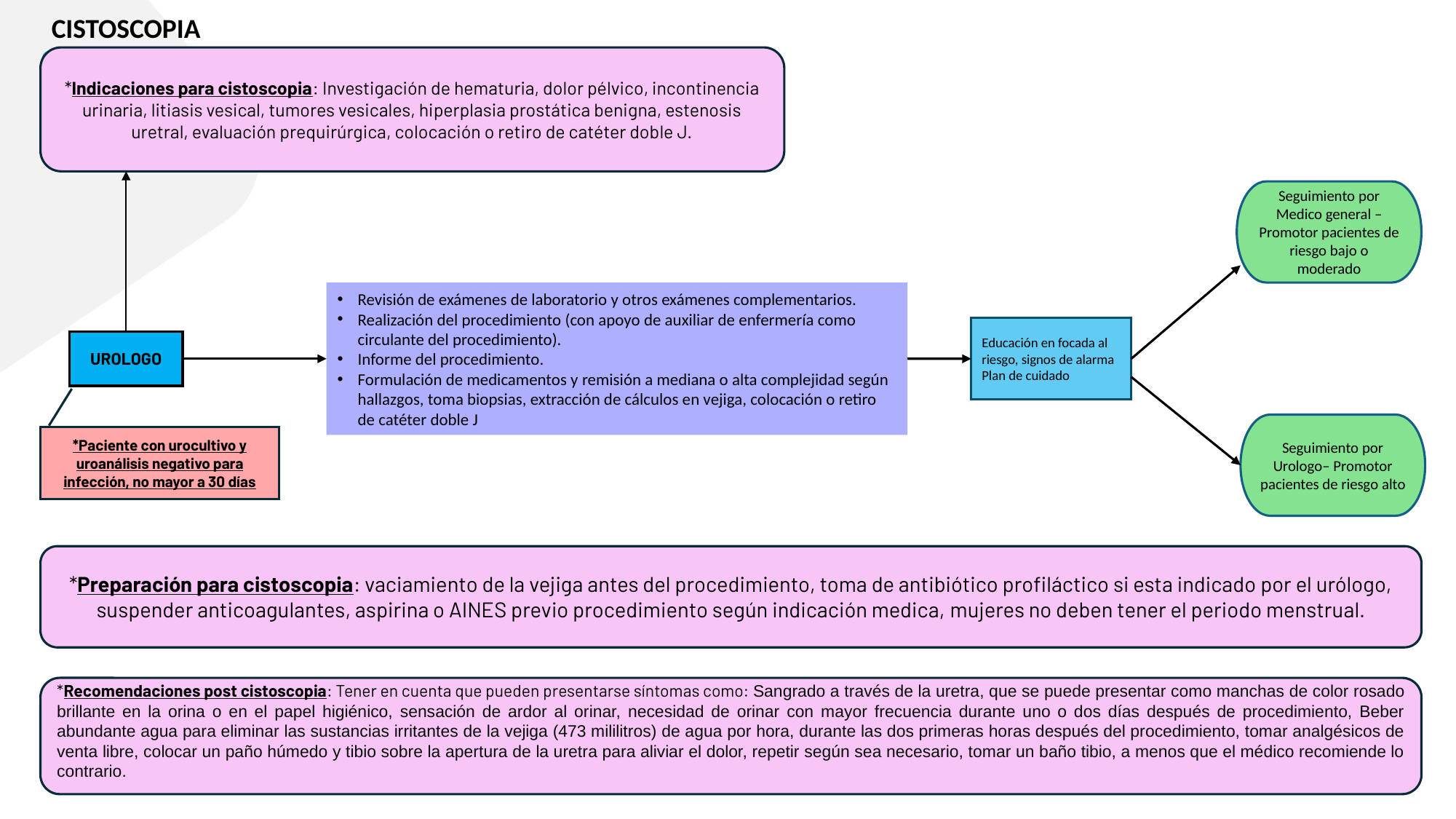

CISTOSCOPIA
*Indicaciones para cistoscopia: Investigación de hematuria, dolor pélvico, incontinencia urinaria, litiasis vesical, tumores vesicales, hiperplasia prostática benigna, estenosis uretral, evaluación prequirúrgica, colocación o retiro de catéter doble J.
Seguimiento por Medico general – Promotor pacientes de riesgo bajo o moderado
Revisión de exámenes de laboratorio y otros exámenes complementarios.
Realización del procedimiento (con apoyo de auxiliar de enfermería como circulante del procedimiento).
Informe del procedimiento.
Formulación de medicamentos y remisión a mediana o alta complejidad según hallazgos, toma biopsias, extracción de cálculos en vejiga, colocación o retiro de catéter doble J
Educación en focada al riesgo, signos de alarma
Plan de cuidado
UROLOGO
Seguimiento por Urologo– Promotor pacientes de riesgo alto
*Paciente con urocultivo y uroanálisis negativo para infección, no mayor a 30 días
*Preparación para cistoscopia: vaciamiento de la vejiga antes del procedimiento, toma de antibiótico profiláctico si esta indicado por el urólogo, suspender anticoagulantes, aspirina o AINES previo procedimiento según indicación medica, mujeres no deben tener el periodo menstrual.

*Recomendaciones post cistoscopia: Tener en cuenta que pueden presentarse síntomas como: Sangrado a través de la uretra, que se puede presentar como manchas de color rosado brillante en la orina o en el papel higiénico, sensación de ardor al orinar, necesidad de orinar con mayor frecuencia durante uno o dos días después de procedimiento, Beber abundante agua para eliminar las sustancias irritantes de la vejiga (473 mililitros) de agua por hora, durante las dos primeras horas después del procedimiento, tomar analgésicos de venta libre, colocar un paño húmedo y tibio sobre la apertura de la uretra para aliviar el dolor, repetir según sea necesario, tomar un baño tibio, a menos que el médico recomiende lo contrario.